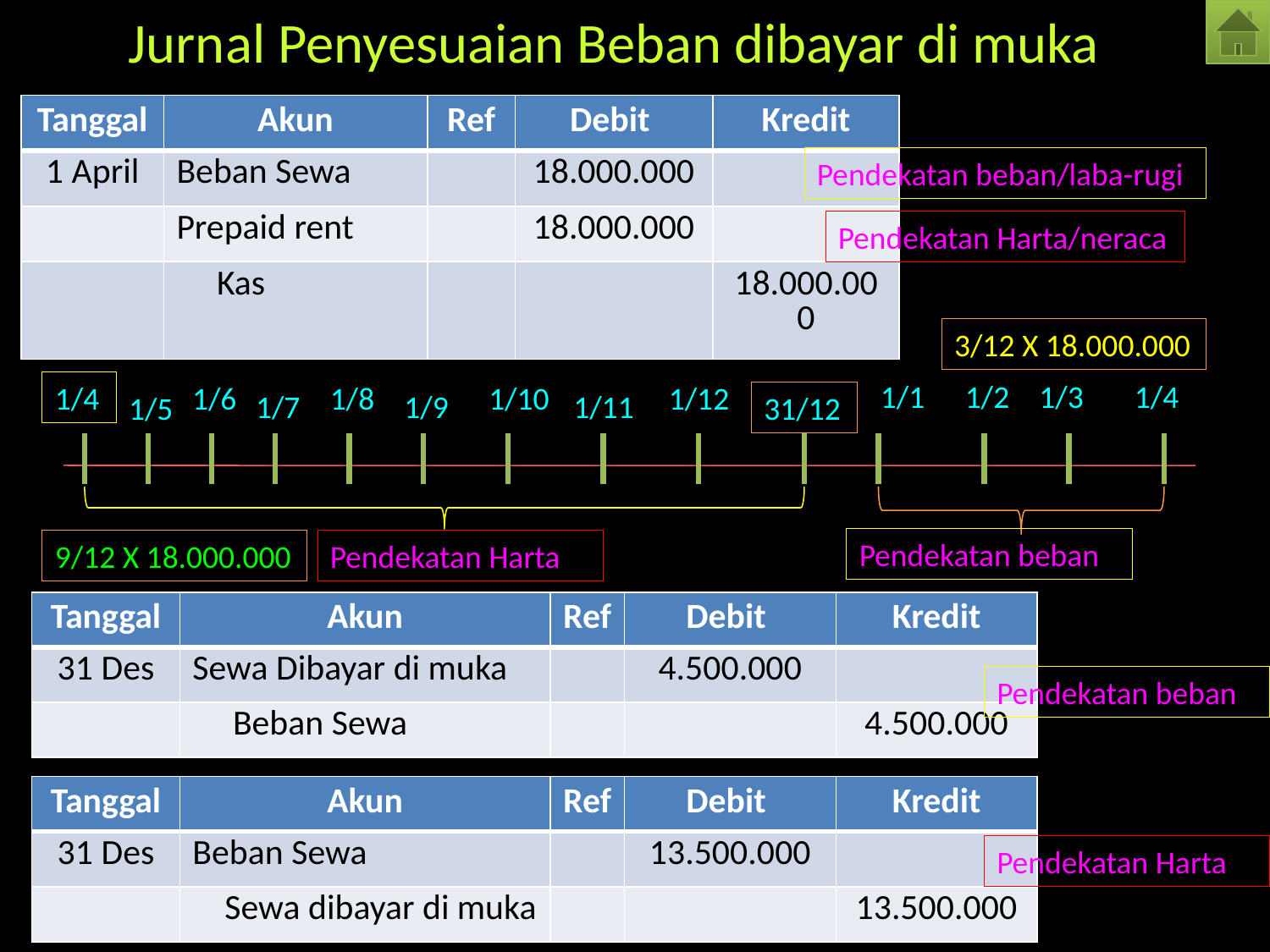

# Jurnal Penyesuaian Beban dibayar di muka
| Tanggal | Akun | Ref | Debit | Kredit |
| --- | --- | --- | --- | --- |
| 1 April | Beban Sewa |  | 18.000.000 |  |
|  | Prepaid rent |  | 18.000.000 |  |
|  | Kas |  |  | 18.000.000 |

Pendekatan beban/laba-rugi
Pendekatan Harta/neraca
3/12 X 18.000.000

1/1
1/2
1/3
1/4
1/4
1/6
1/8
1/10
1/12
1/7
1/9
1/11
1/5
31/12
Pendekatan beban
9/12 X 18.000.000
Pendekatan Harta
| Tanggal | Akun | Ref | Debit | Kredit |
| --- | --- | --- | --- | --- |
| 31 Des | Sewa Dibayar di muka |  | 4.500.000 |  |
|  | Beban Sewa |  |  | 4.500.000 |
Pendekatan beban
| Tanggal | Akun | Ref | Debit | Kredit |
| --- | --- | --- | --- | --- |
| 31 Des | Beban Sewa |  | 13.500.000 |  |
|  | Sewa dibayar di muka |  |  | 13.500.000 |
Pendekatan Harta